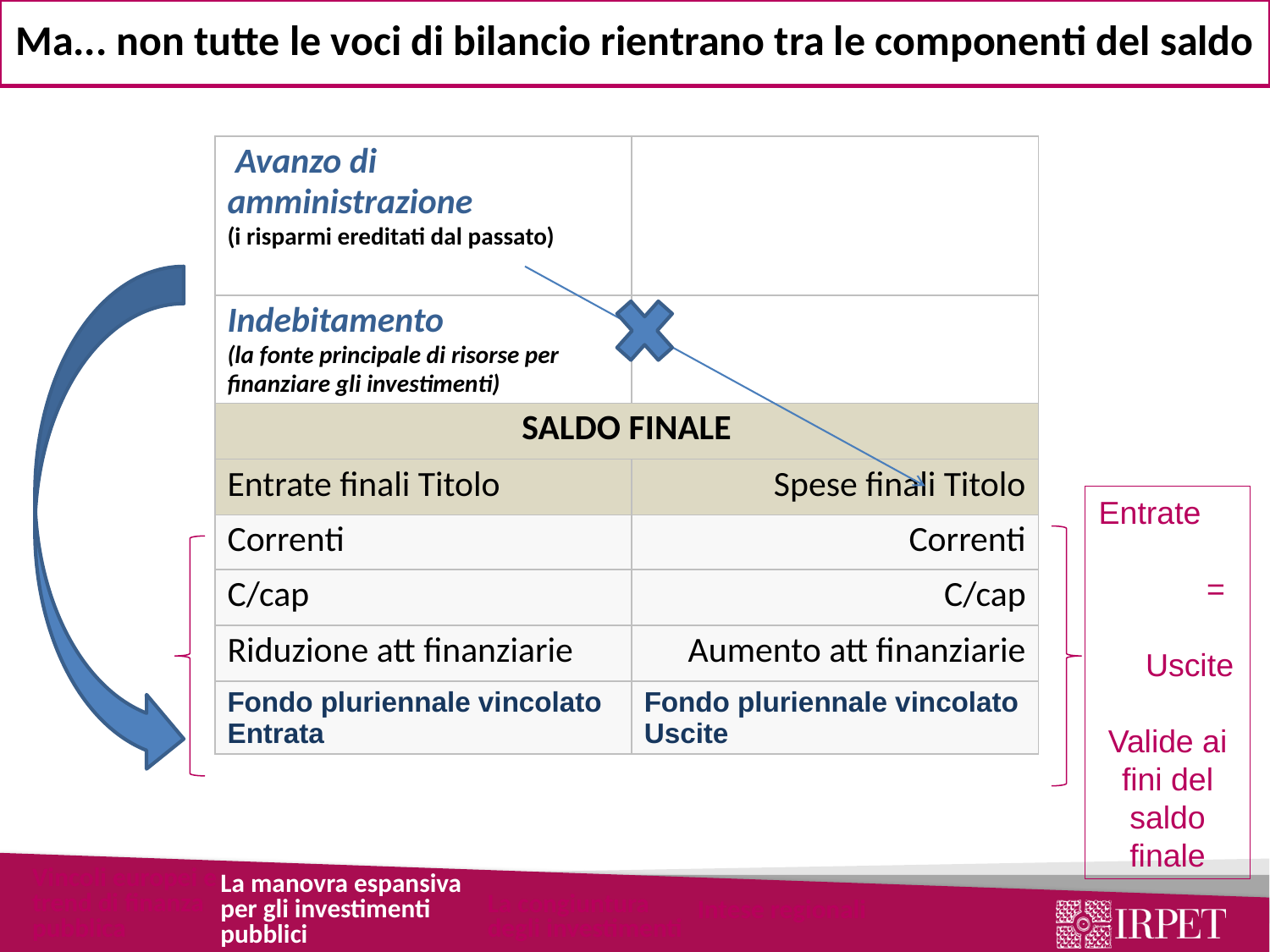

Ma... non tutte le voci di bilancio rientrano tra le componenti del saldo
| Avanzo di amministrazione (i risparmi ereditati dal passato) |  |
| --- | --- |
| Indebitamento (la fonte principale di risorse per finanziare gli investimenti) |  |
| SALDO FINALE |  |
| Entrate finali Titolo | Spese finali Titolo |
| Correnti | Correnti |
| C/cap | C/cap |
| Riduzione att finanziarie | Aumento att finanziarie |
| Fondo pluriennale vincolato Entrata | Fondo pluriennale vincolato Uscite |

Entrate                                 =                       Uscite

Valide ai fini del saldo finale

Vincoli europei e trend di finanza pubblica
La manovra espansiva per gli investimenti pubblici
La congiuntura degli investimenti
Intese regionali